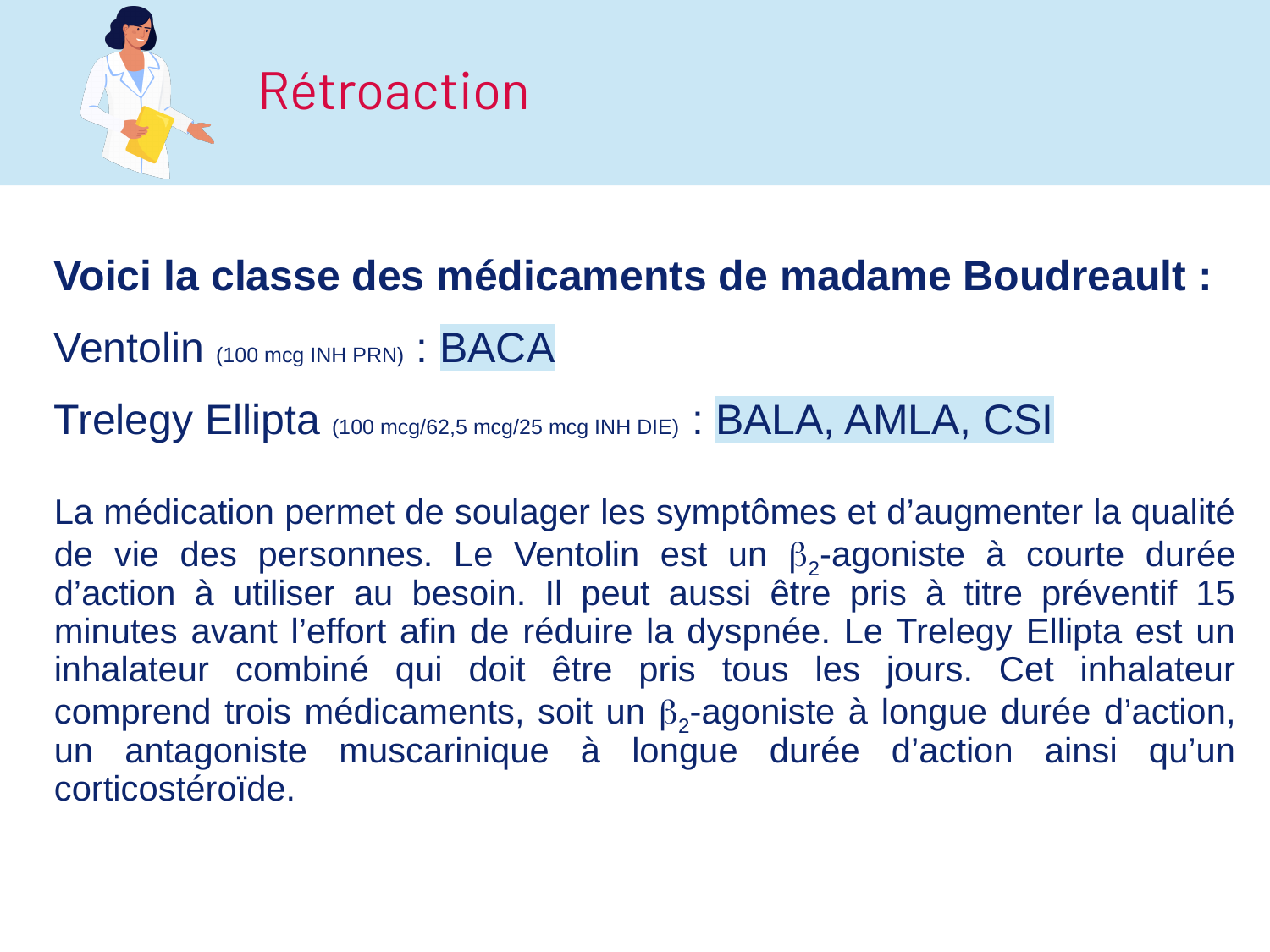

Voici la classe des médicaments de madame Boudreault :
Ventolin (100 mcg INH PRN) : BACA
Trelegy Ellipta (100 mcg/62,5 mcg/25 mcg INH DIE) : BALA, AMLA, CSI
La médication permet de soulager les symptômes et d’augmenter la qualité de vie des personnes. Le Ventolin est un β2-agoniste à courte durée d’action à utiliser au besoin. Il peut aussi être pris à titre préventif 15 minutes avant l’effort afin de réduire la dyspnée. Le Trelegy Ellipta est un inhalateur combiné qui doit être pris tous les jours. Cet inhalateur comprend trois médicaments, soit un β2-agoniste à longue durée d’action, un antagoniste muscarinique à longue durée d’action ainsi qu’un corticostéroïde.